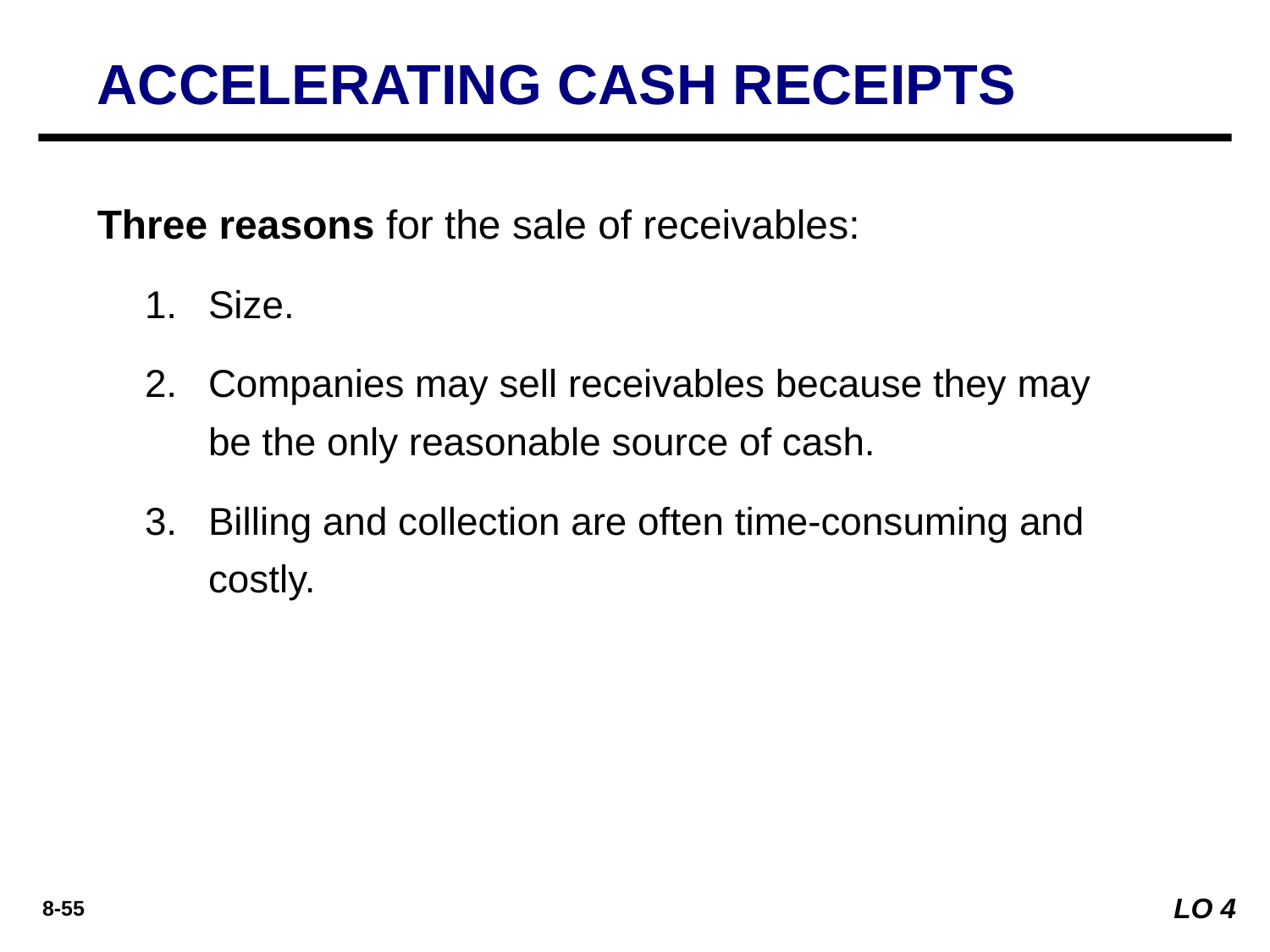

ACCELERATING CASH RECEIPTS

Three reasons for the sale of receivables:
Size.
Companies may sell receivables because they may be the only reasonable source of cash.
Billing and collection are often time-consuming and costly.
LO 4